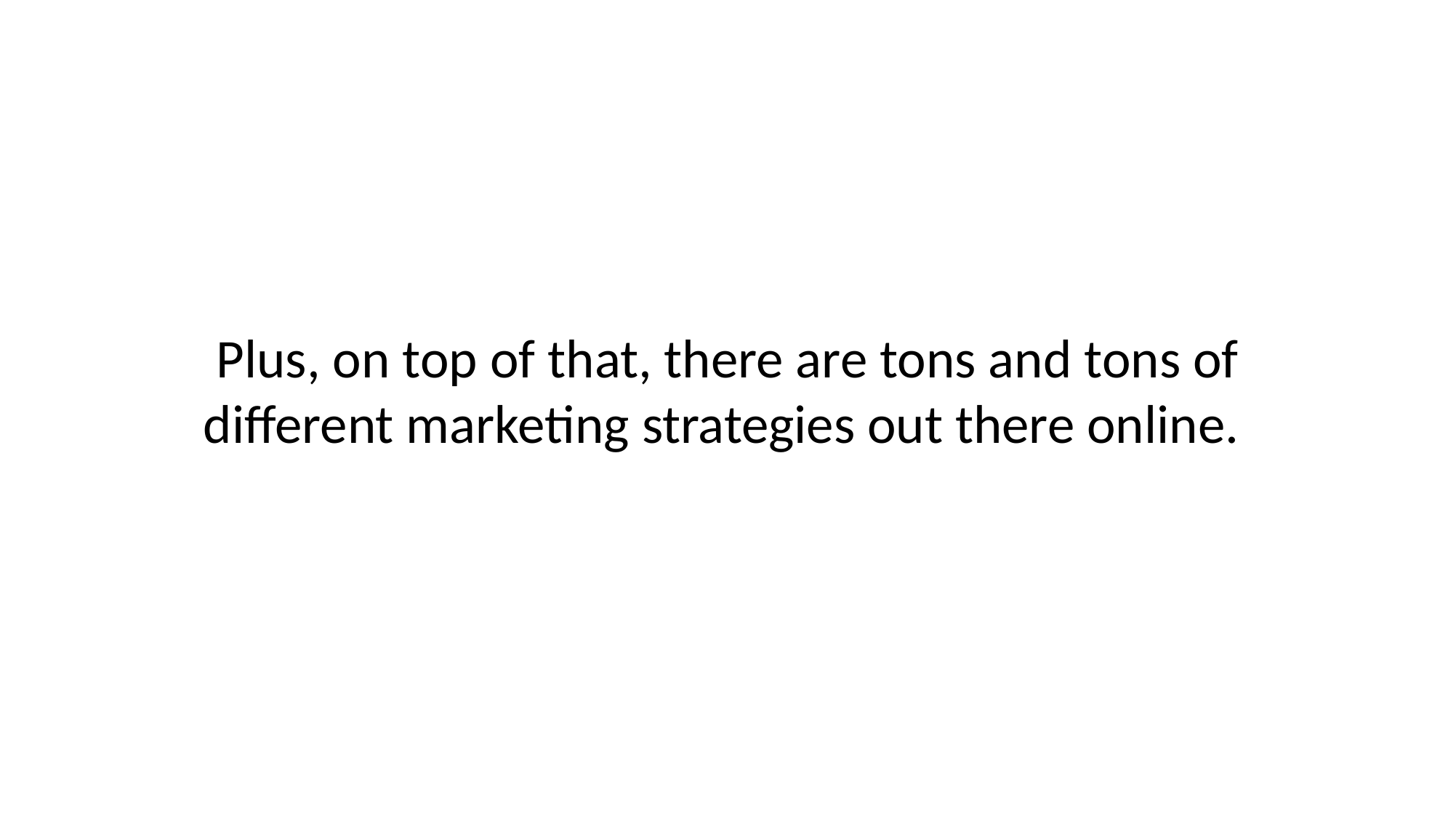

# Plus, on top of that, there are tons and tons of different marketing strategies out there online.